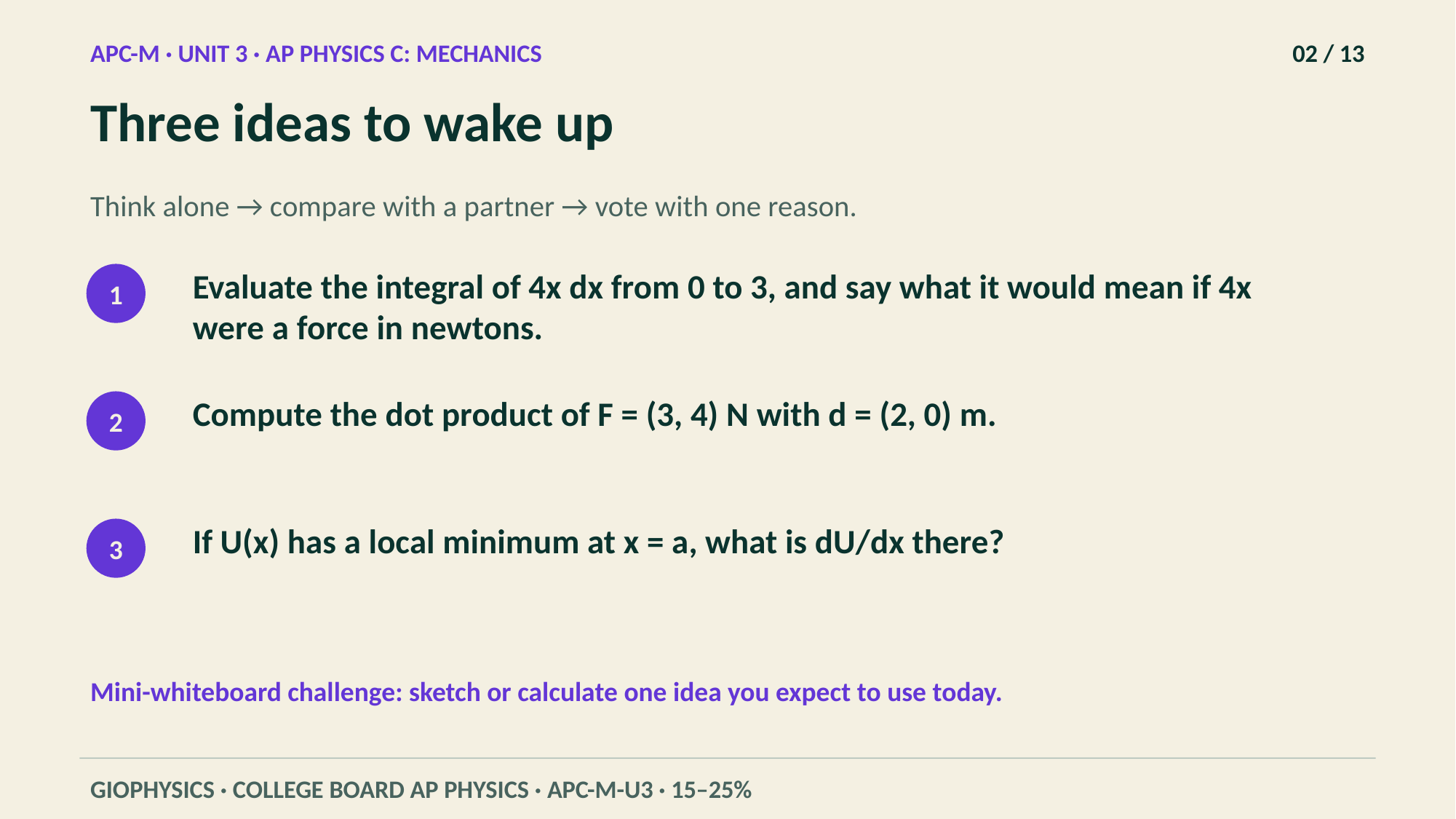

APC-M · UNIT 3 · AP PHYSICS C: MECHANICS
02 / 13
Three ideas to wake up
Think alone → compare with a partner → vote with one reason.
Evaluate the integral of 4x dx from 0 to 3, and say what it would mean if 4x were a force in newtons.

1
Compute the dot product of F = (3, 4) N with d = (2, 0) m.

2
If U(x) has a local minimum at x = a, what is dU/dx there?

3
Mini-whiteboard challenge: sketch or calculate one idea you expect to use today.

GIOPHYSICS · COLLEGE BOARD AP PHYSICS · APC-M-U3 · 15–25%